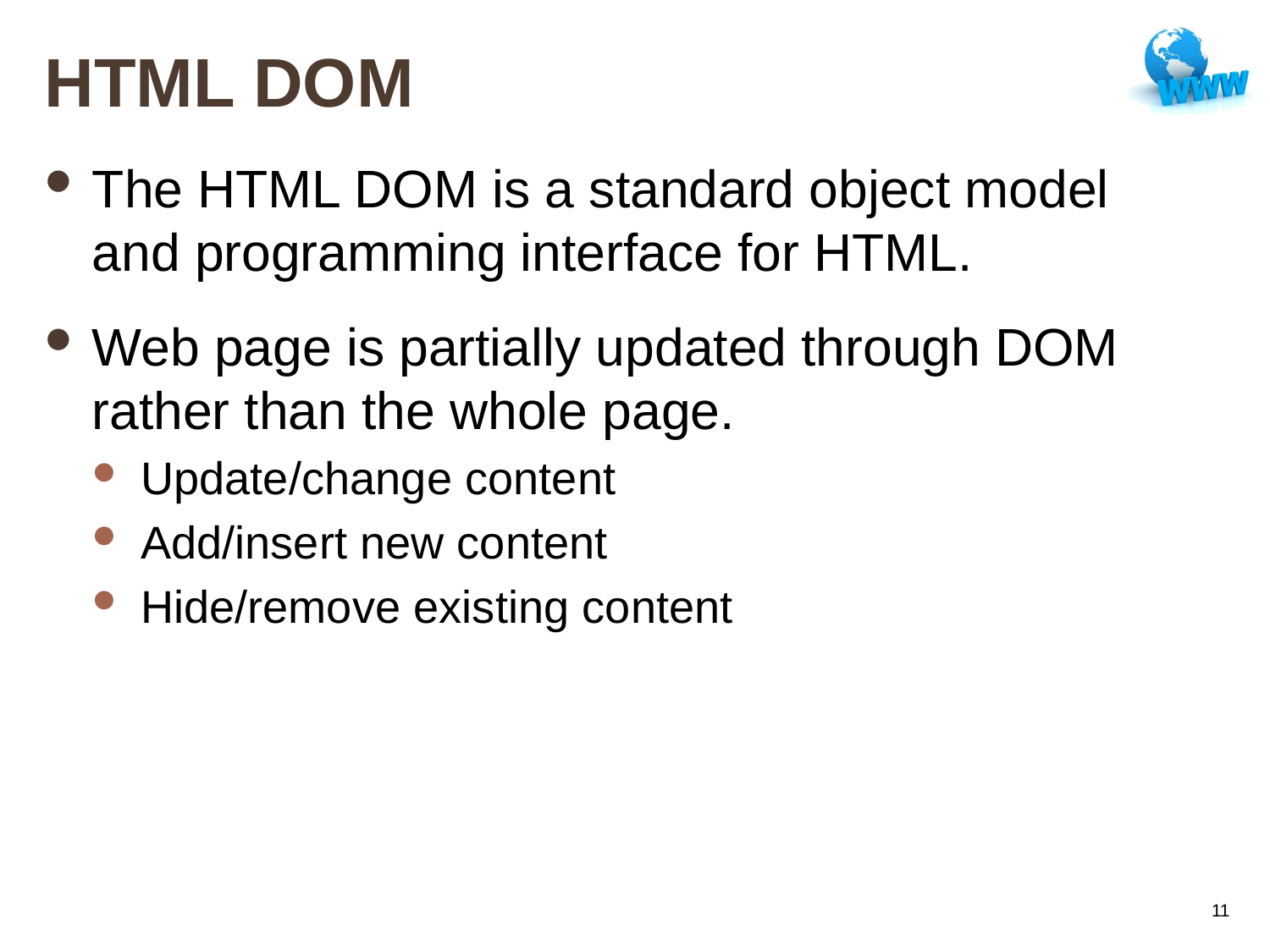

# HTML DOM
The HTML DOM is a standard object model and programming interface for HTML.
Web page is partially updated through DOM rather than the whole page.
Update/change content
Add/insert new content
Hide/remove existing content
11